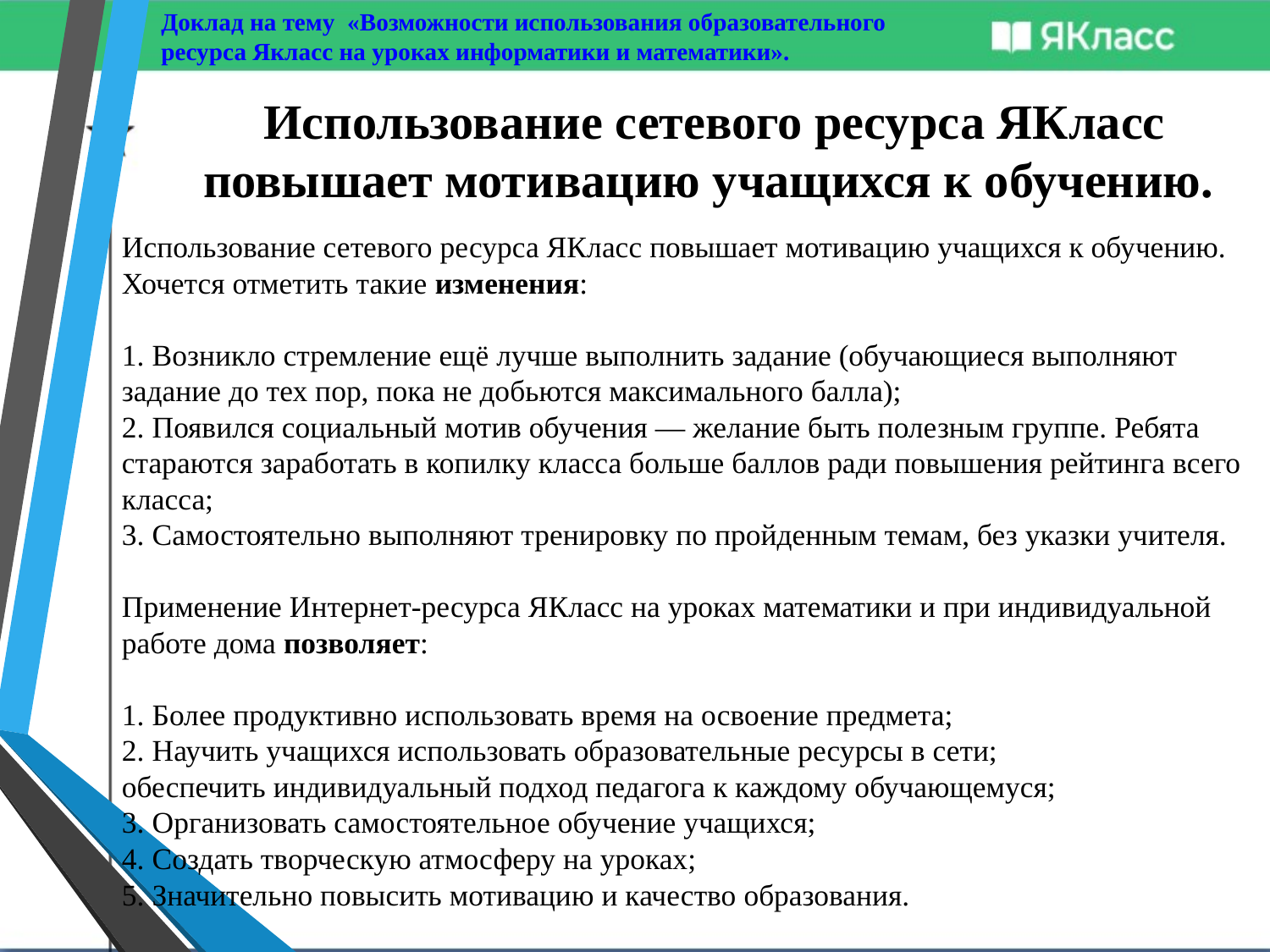

Доклад на тему  «Возможности использования образовательного
ресурса Якласс на уроках информатики и математики».
# Использование сетевого ресурса ЯКласс повышает мотивацию учащихся к обучению.
Использование сетевого ресурса ЯКласс повышает мотивацию учащихся к обучению. Хочется отметить такие изменения:

1. Возникло стремление ещё лучше выполнить задание (обучающиеся выполняют задание до тех пор, пока не добьются максимального балла);
2. Появился социальный мотив обучения — желание быть полезным группе. Ребята стараются заработать в копилку класса больше баллов ради повышения рейтинга всего класса;
3. Самостоятельно выполняют тренировку по пройденным темам, без указки учителя.

Применение Интернет-ресурса ЯКласс на уроках математики и при индивидуальной работе дома позволяет:

1. Более продуктивно использовать время на освоение предмета;
2. Научить учащихся использовать образовательные ресурсы в сети;
обеспечить индивидуальный подход педагога к каждому обучающемуся;
3. Организовать самостоятельное обучение учащихся;
4. Создать творческую атмосферу на уроках;
5. Значительно повысить мотивацию и качество образования.